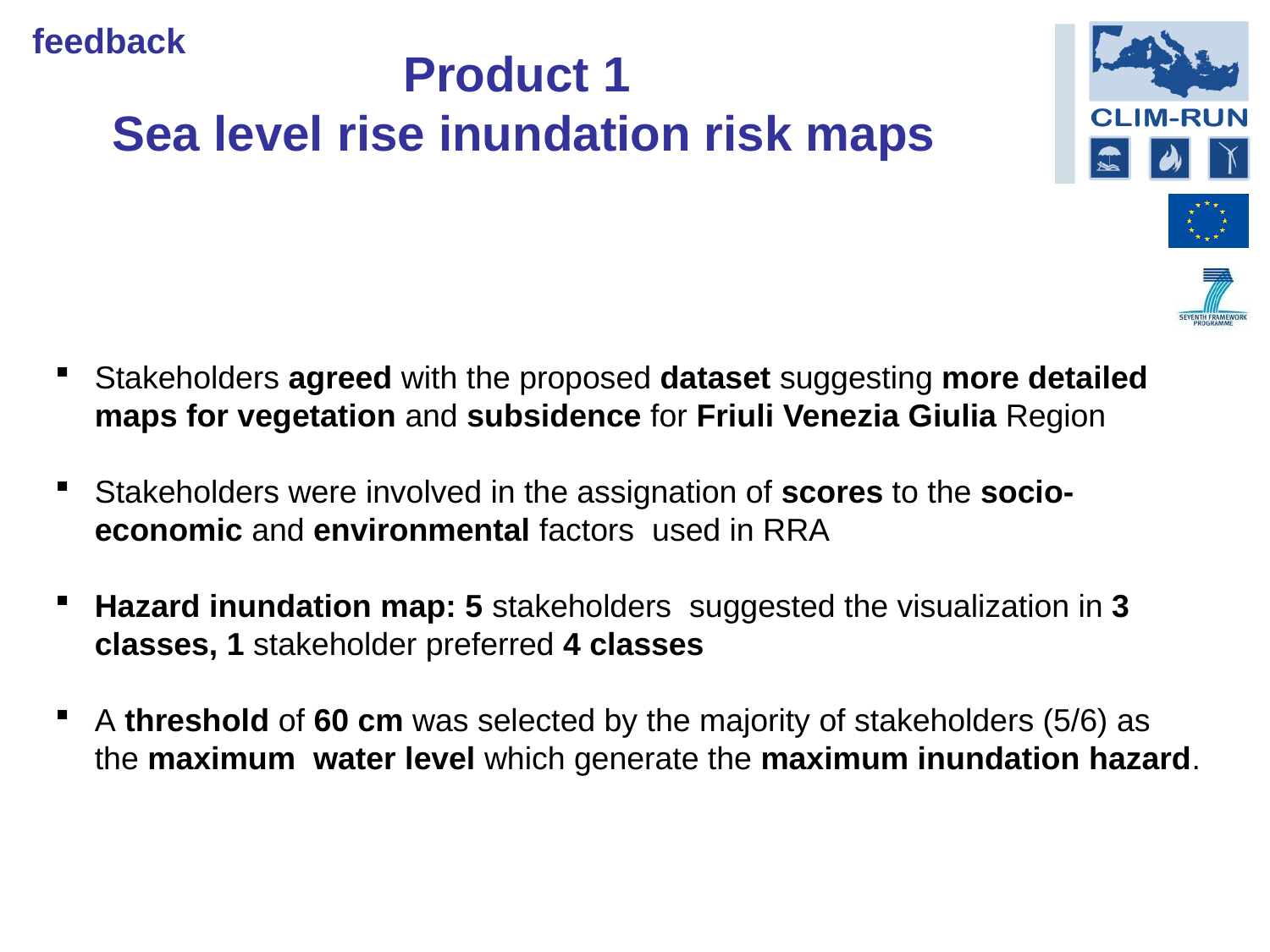

Product 1
Sea level rise inundation risk maps
feedback
Stakeholders agreed with the proposed dataset suggesting more detailed maps for vegetation and subsidence for Friuli Venezia Giulia Region

Stakeholders were involved in the assignation of scores to the socio-economic and environmental factors  used in RRA

Hazard inundation map: 5 stakeholders  suggested the visualization in 3 classes, 1 stakeholder preferred 4 classes

A threshold of 60 cm was selected by the majority of stakeholders (5/6) as the maximum  water level which generate the maximum inundation hazard.